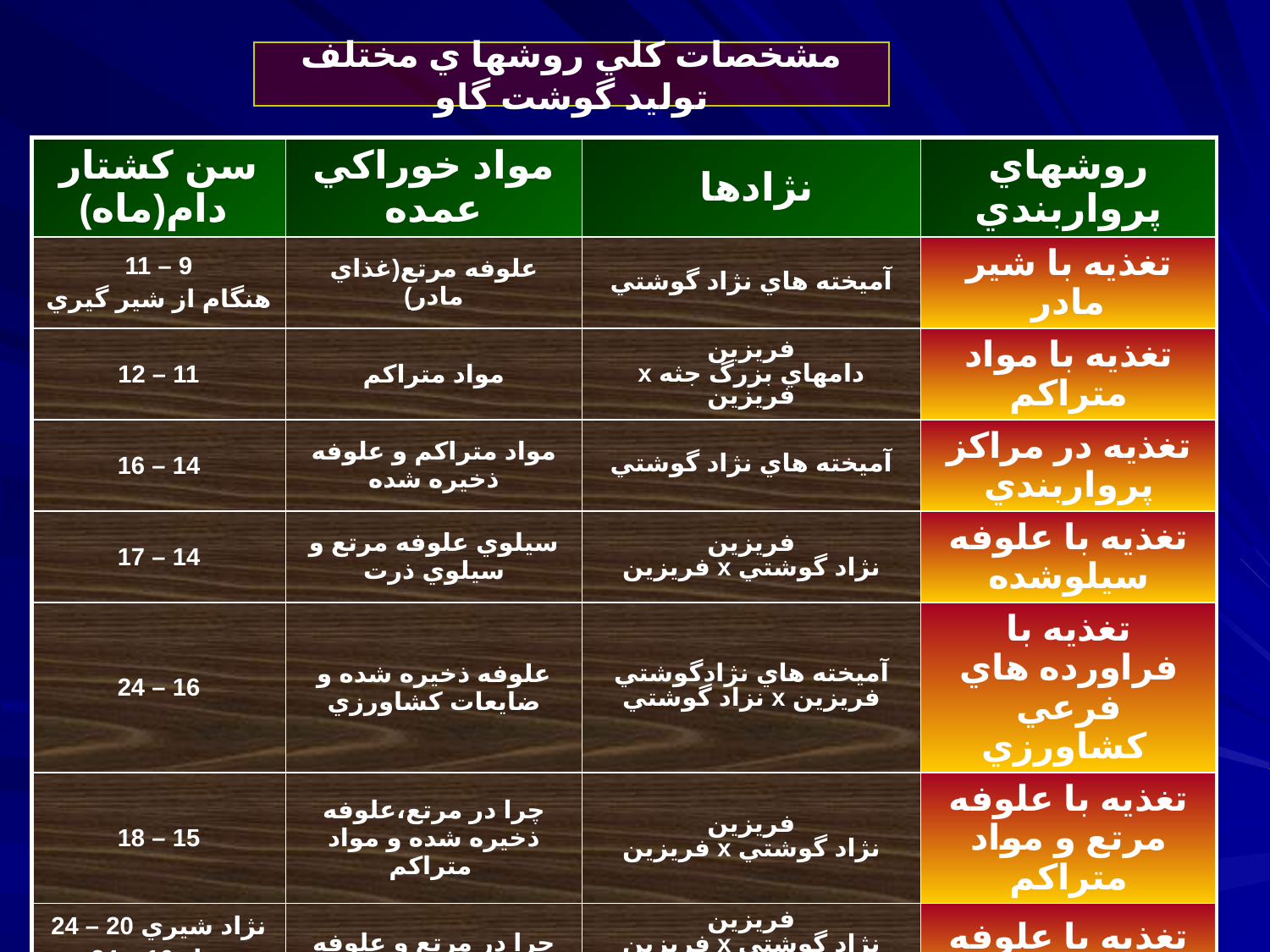

# مشخصات كلي روشها ي مختلف توليد گوشت گاو
| سن كشتار دام(ماه) | مواد خوراكي عمده | ن‍ژادها | روشهاي پرواربندي |
| --- | --- | --- | --- |
| 11 – 9 هنگام از شير گيري | علوفه مرتع(غذاي مادر) | آميخته هاي نژاد گوشتي | تغذيه با شير مادر |
| 12 – 11 | مواد متراكم | فريزين دامهاي بزرگ جثه x فريزين | تغذيه با مواد متراكم |
| 16 – 14 | مواد متراكم و علوفه ذخيره شده | آميخته هاي نژاد گوشتي | تغذيه در مراكز پرواربندي |
| 17 – 14 | سيلوي علوفه مرتع و سيلوي ذرت | فريزين نژاد گوشتي x فريزين | تغذيه با علوفه سيلوشده |
| 24 – 16 | علوفه ذخيره شده و ضايعات كشاورزي | آميخته هاي نژادگوشتي فريزين x نزاد گوشتي | تغذيه با فراورده هاي فرعي كشاورزي |
| 18 – 15 | چرا در مرتع،علوفه ذخيره شده و مواد متراكم | فريزين نژاد گوشتي x فريزين | تغذيه با علوفه مرتع و مواد متراكم |
| 24 – 20 نژاد شيري 24 – 16 نژاد گوشتي | چرا در مرتع و علوفه ذخيره شده | فريزين نژاد گوشتي x فريزين آميخته هاي گوشتي از شير گرفته شده در مرتع | تغذيه با علوفه مرتع |